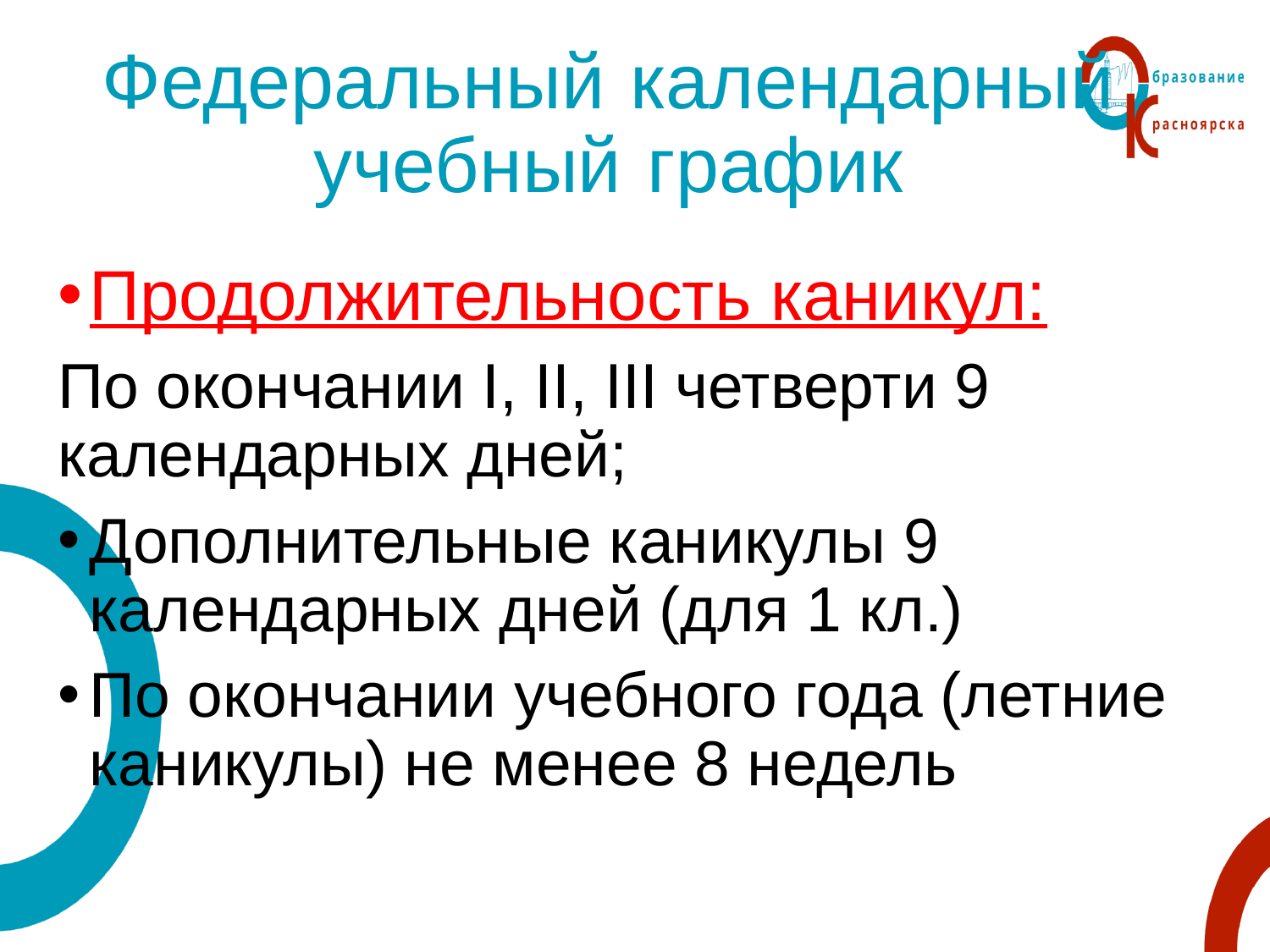

# Федеральный календарный учебный график
Продолжительность каникул:
По окончании I, II, III четверти 9 календарных дней;
Дополнительные каникулы 9 календарных дней (для 1 кл.)
По окончании учебного года (летние каникулы) не менее 8 недель